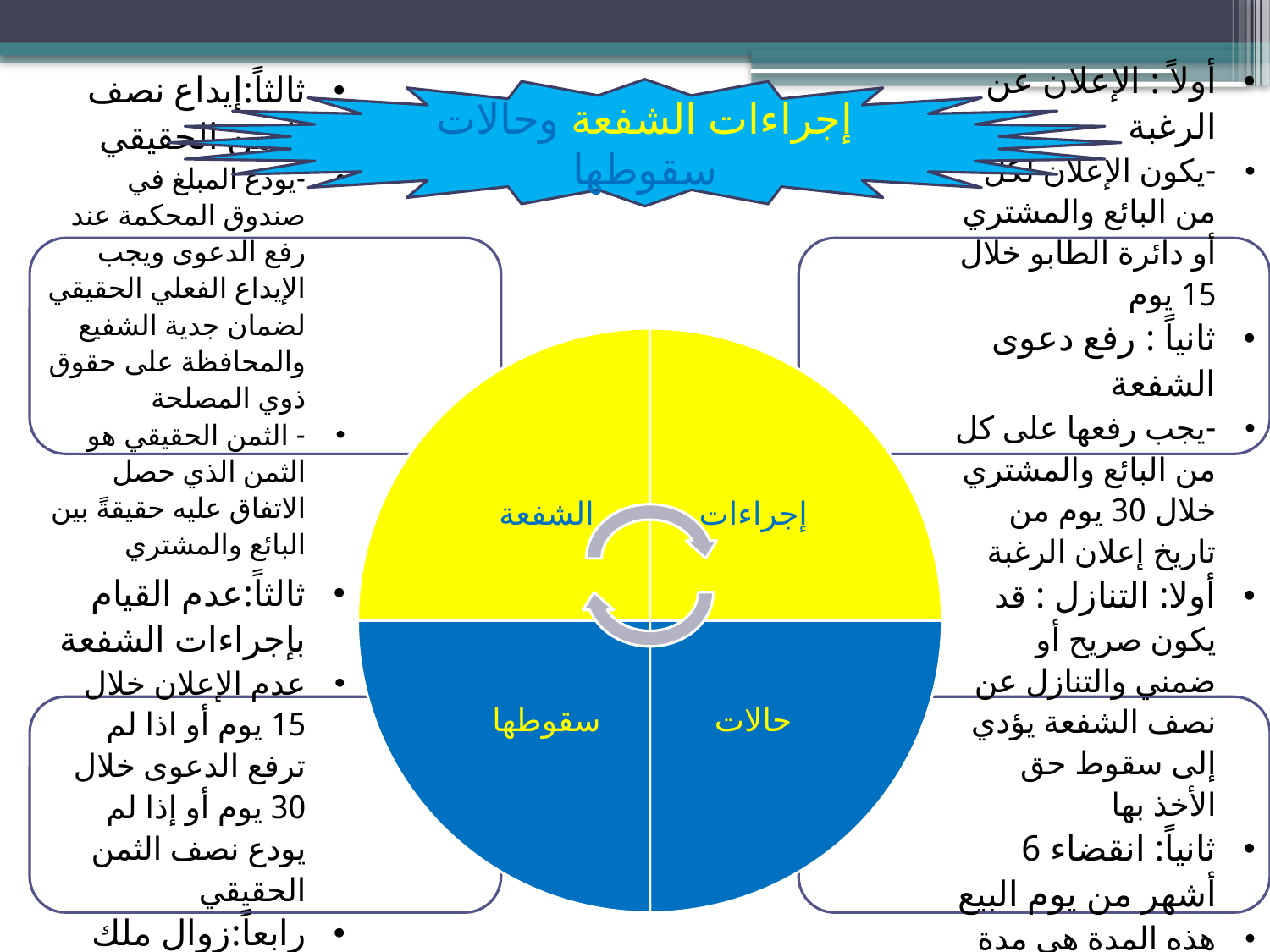

#
إجراءات الشفعة وحالات سقوطها
الشفعة
ثالثاً:إيداع نصف الثمن الحقيقي
إجراءات
سقوطها
ثالثاً:عدم القيام بإجراءات الشفعة
ثانياً : رفع دعوى الشفعة
ثانياً: انقضاء 6 أشهر من يوم البيع